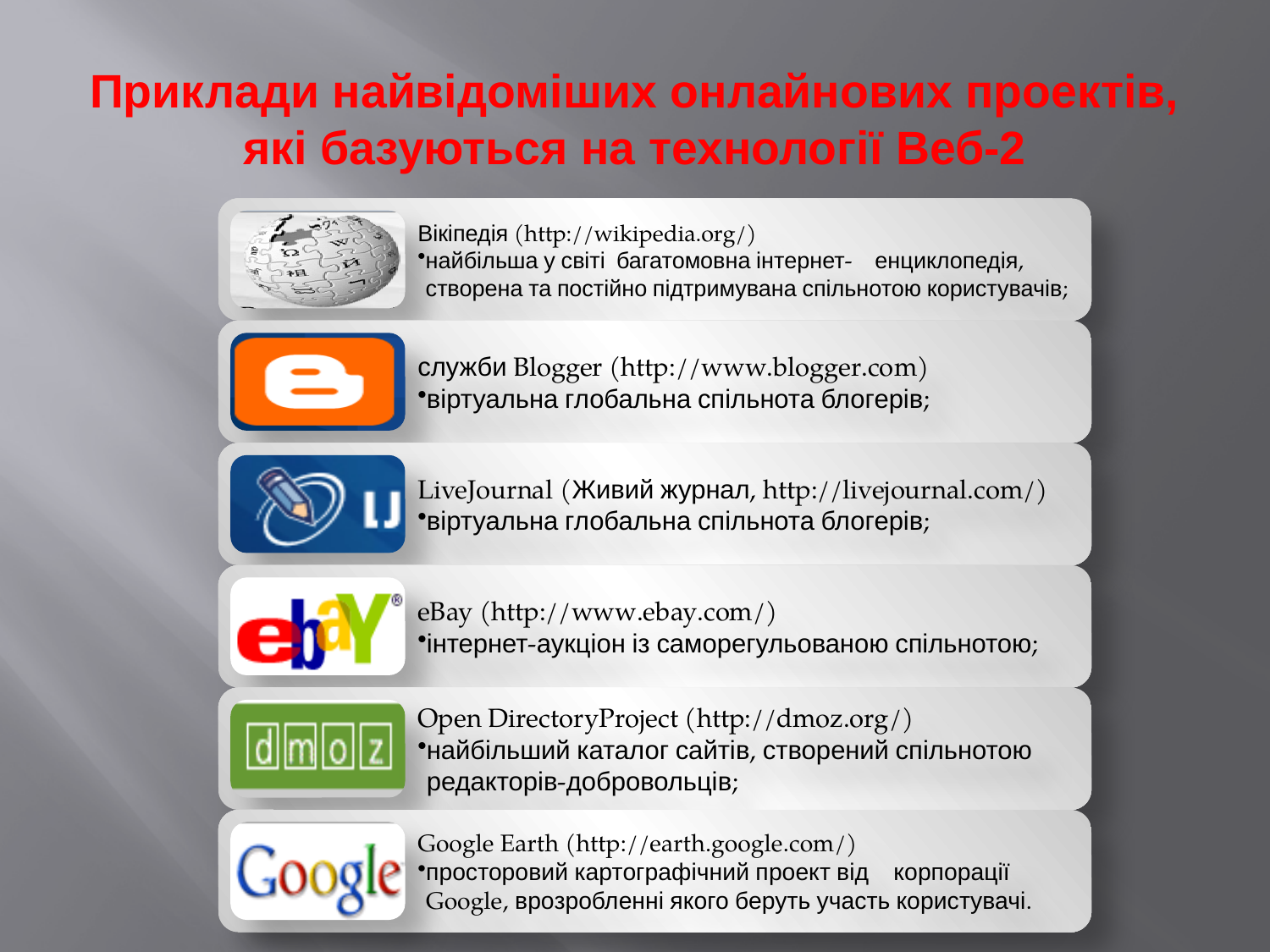

# Приклади найвідоміших онлайнових проектів, які базуються на технології Веб-2
Вікіпедія (http://wikipedia.org/)
найбільша у світі  багатомовна інтернет-    енциклопедія, створена та постійно підтримувана спільнотою користувачів;
служби Blogger (http://www.blogger.com)
віртуальна глобальна спільнота блогерів;
LiveJournal (Живий журнал, http://livejournal.com/)
віртуальна глобальна спільнота блогерів;
eBay (http://www.ebay.com/)
Google Earth (http://earth.google.com/)
інтернет-аукціон із саморегульованою спільнотою;
Open DirectoryProject (http://dmoz.org/)
найбільший каталог сайтів, створений спільнотою редакторів-добровольців;
просторовий картографічний проект від    корпорації Google, врозробленні якого беруть участь користувачі.